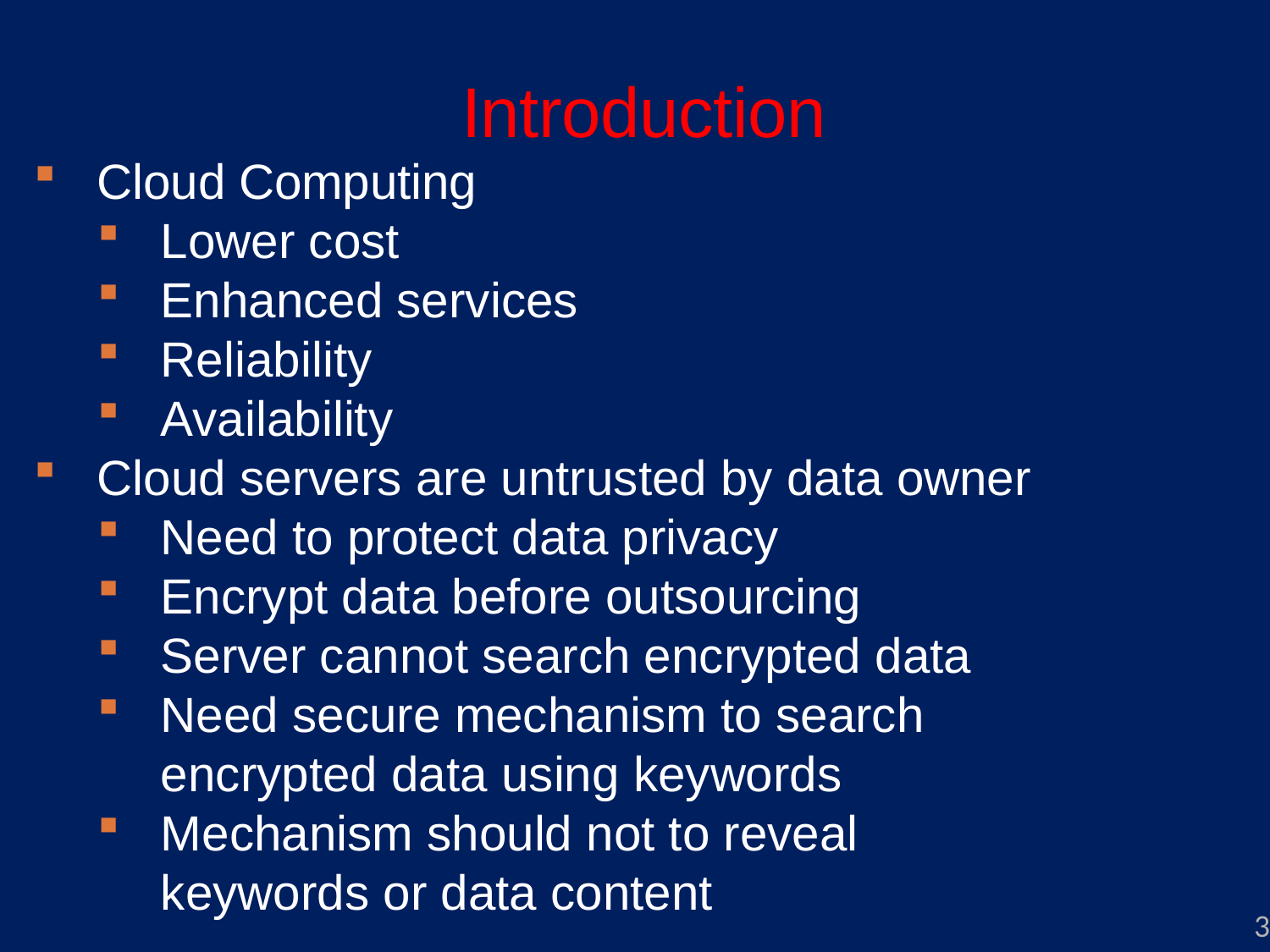

# Introduction
Cloud Computing
Lower cost
Enhanced services
Reliability
Availability
Cloud servers are untrusted by data owner
Need to protect data privacy
Encrypt data before outsourcing
Server cannot search encrypted data
Need secure mechanism to search encrypted data using keywords
Mechanism should not to reveal keywords or data content
3